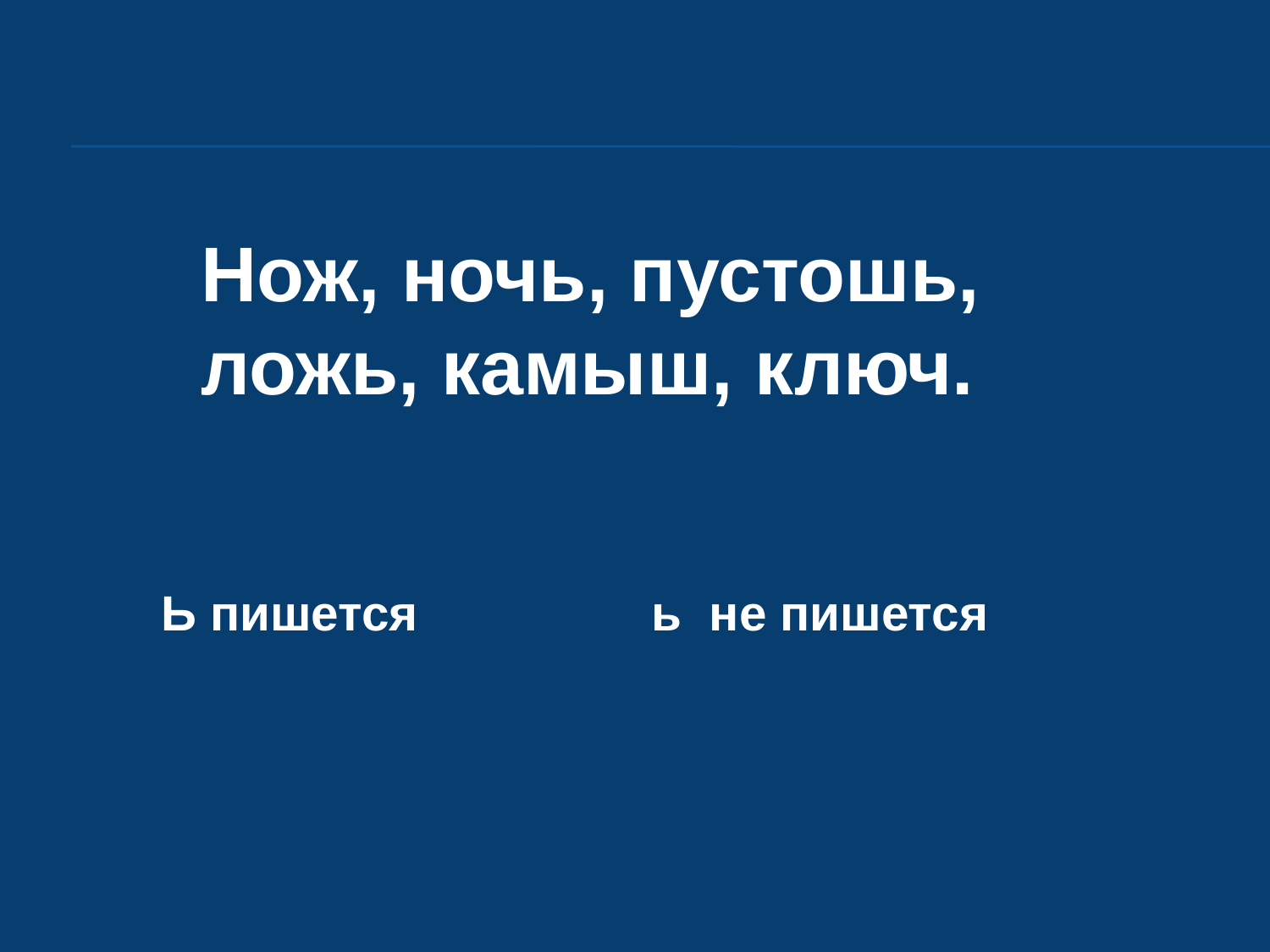

Нож, ночь, пустошь, ложь, камыш, ключ.
Ь пишется                 ь  не пишется